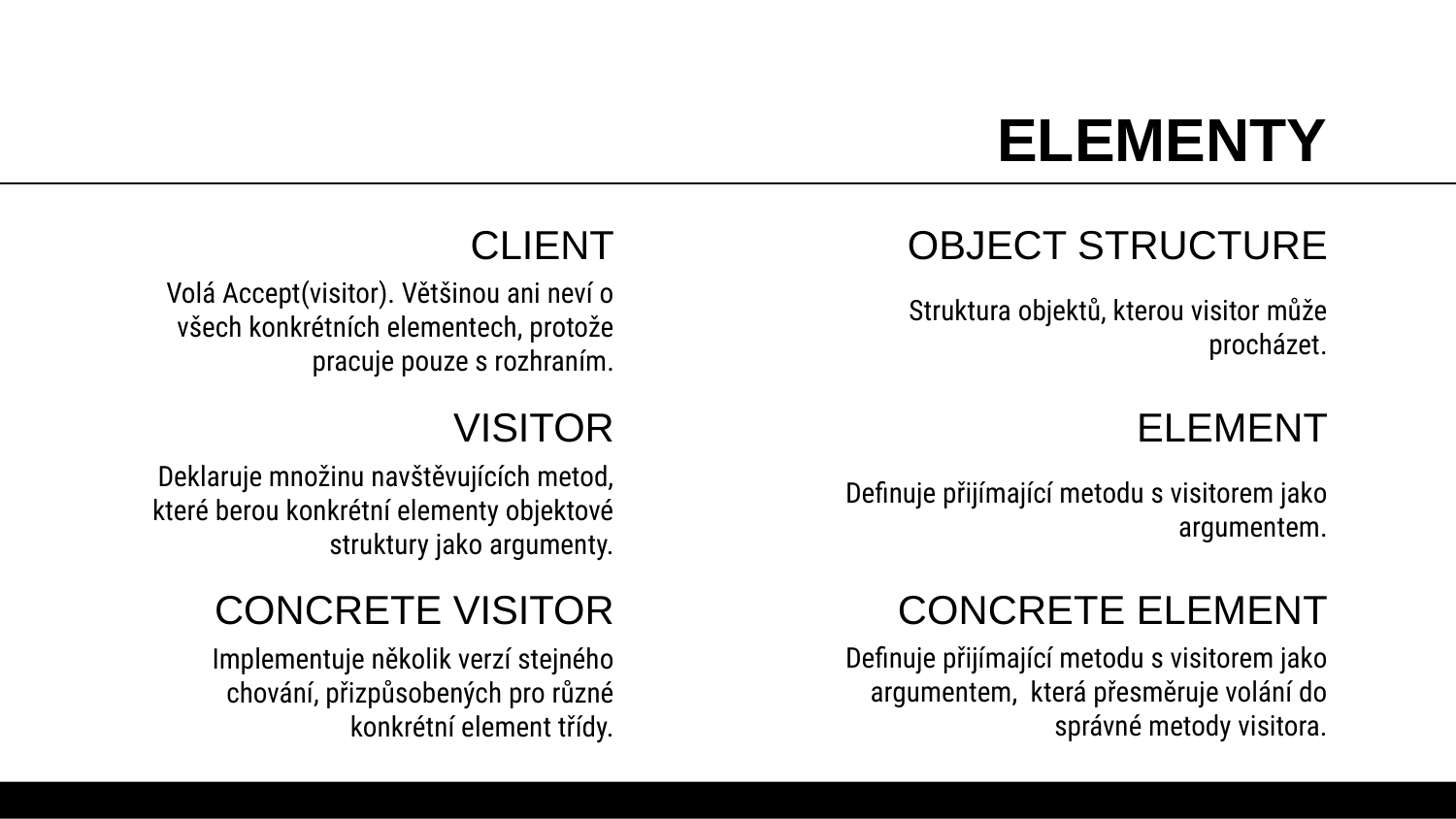

# ELEMENTY
CLIENT
OBJECT STRUCTURE
Volá Accept(visitor). Většinou ani neví o všech konkrétních elementech, protože pracuje pouze s rozhraním.
Struktura objektů, kterou visitor může procházet.
VISITOR
ELEMENT
Deklaruje množinu navštěvujících metod, které berou konkrétní elementy objektové struktury jako argumenty.
Definuje přijímající metodu s visitorem jako argumentem.
CONCRETE VISITOR
CONCRETE ELEMENT
Definuje přijímající metodu s visitorem jako argumentem,  která přesměruje volání do správné metody visitora.
Implementuje několik verzí stejného chování, přizpůsobených pro různé konkrétní element třídy.